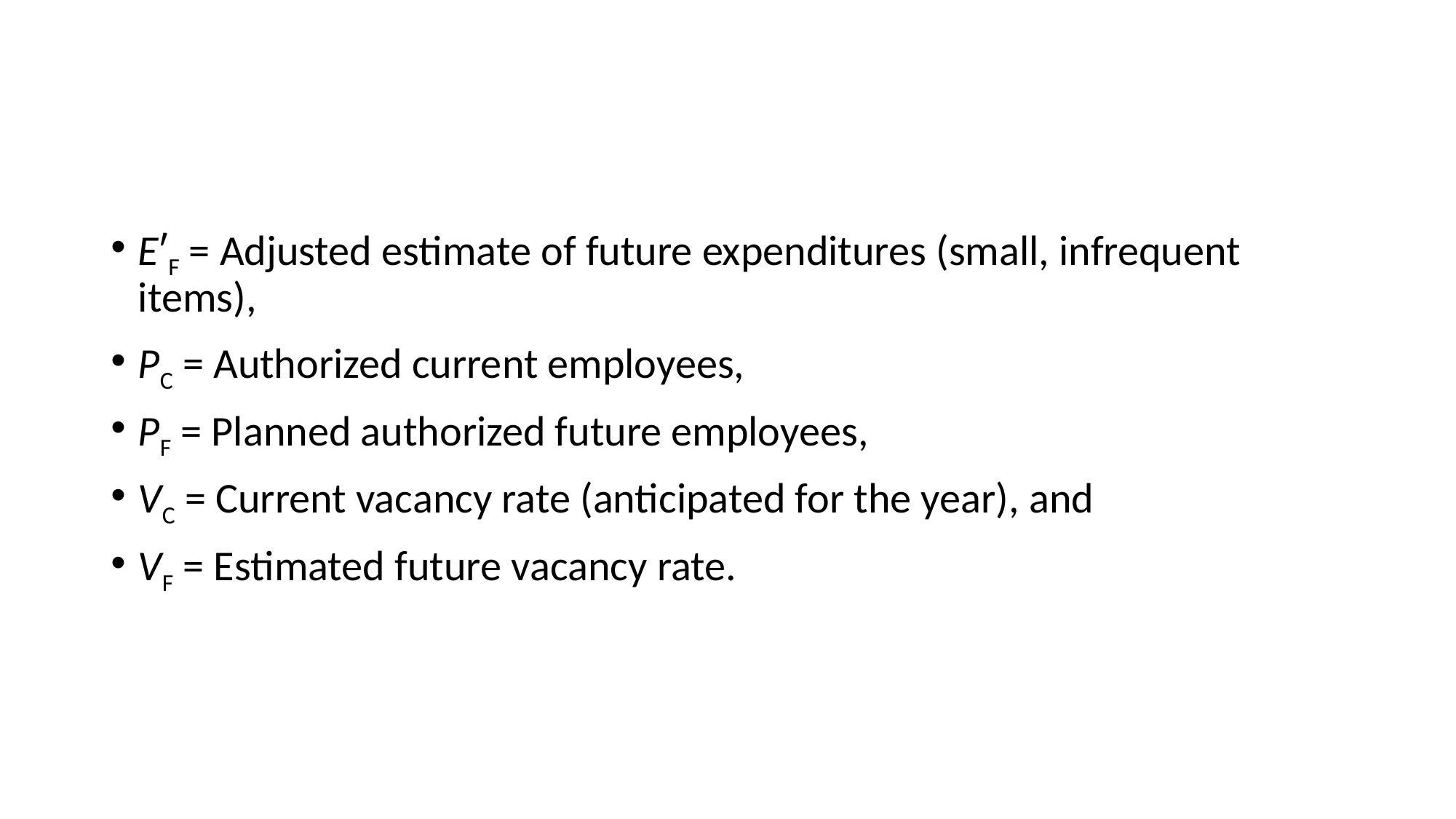

EʹF = Adjusted estimate of future expenditures (small, infrequent items),
PC = Authorized current employees,
PF = Planned authorized future employees,
VC = Current vacancy rate (anticipated for the year), and
VF = Estimated future vacancy rate.